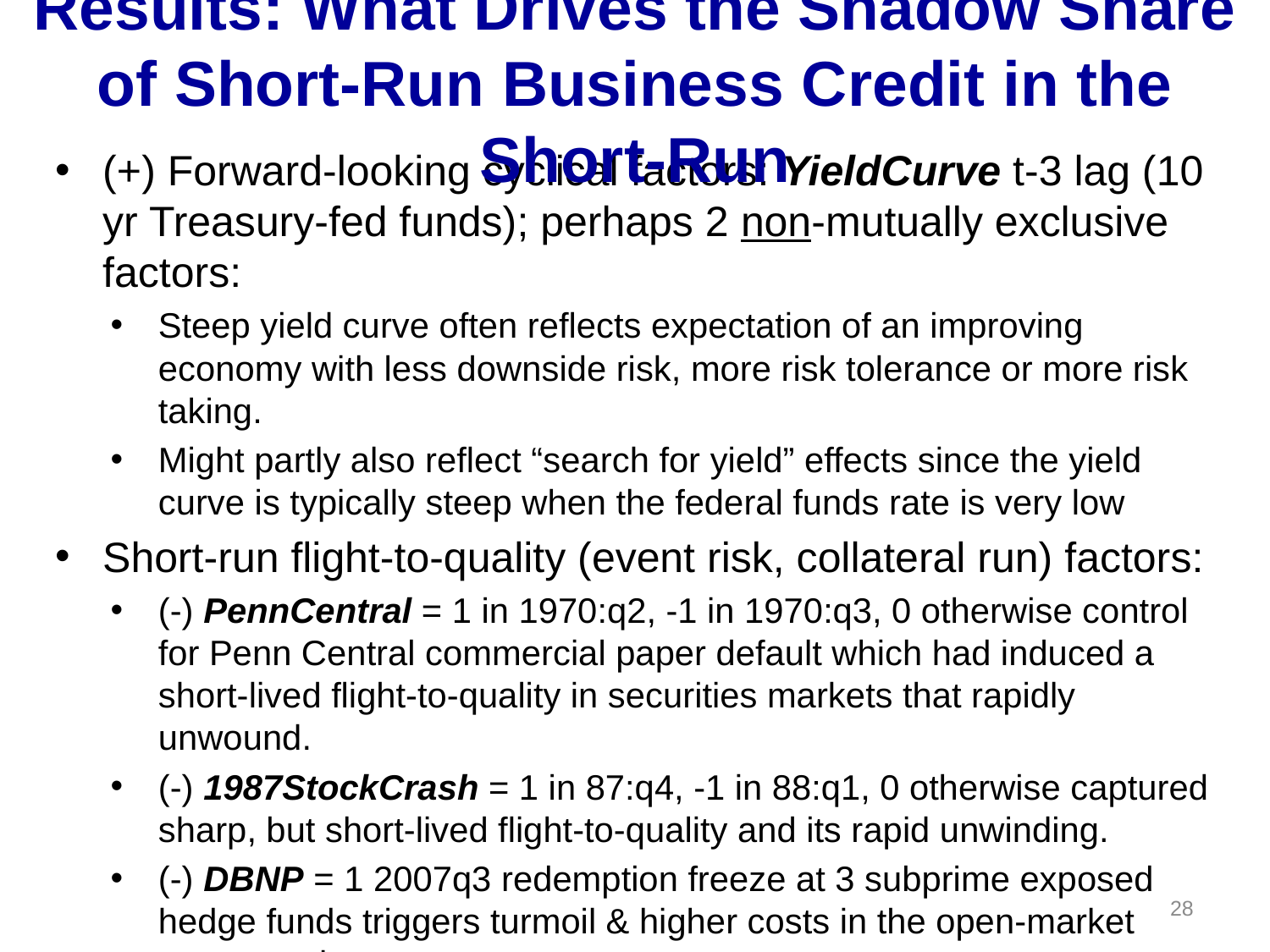

# Results: What Drives the Shadow Share of Short-Run Business Credit in the Short-Run
(+) Forward-looking cyclical factors: YieldCurve t-3 lag (10 yr Treasury-fed funds); perhaps 2 non-mutually exclusive factors:
Steep yield curve often reflects expectation of an improving economy with less downside risk, more risk tolerance or more risk taking.
Might partly also reflect “search for yield” effects since the yield curve is typically steep when the federal funds rate is very low
Short-run flight-to-quality (event risk, collateral run) factors:
(-) PennCentral = 1 in 1970:q2, -1 in 1970:q3, 0 otherwise control for Penn Central commercial paper default which had induced a short-lived flight-to-quality in securities markets that rapidly unwound.
(-) 1987StockCrash = 1 in 87:q4, -1 in 88:q1, 0 otherwise captured sharp, but short-lived flight-to-quality and its rapid unwinding.
(-) DBNP = 1 2007q3 redemption freeze at 3 subprime exposed hedge funds triggers turmoil & higher costs in the open-market paper market
(-) NYCDef = 1 in 1975q1 temporary flight to quality in debt markets
(-) ATR =A-rated corp-10 yr. Treasury yield for flight-to-quality effects
28